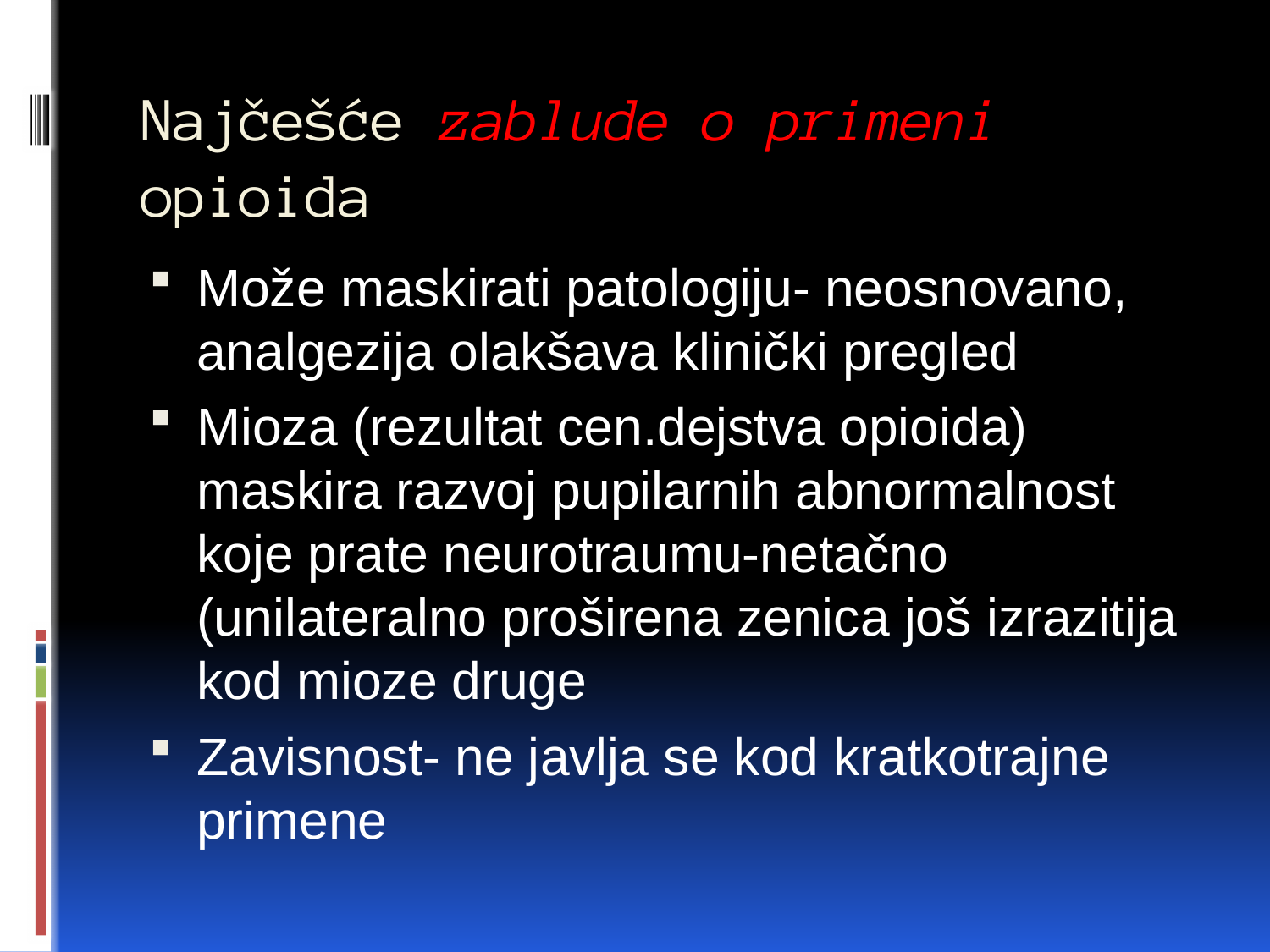

# Najčešće zablude o primeni opioida
Može maskirati patologiju- neosnovano, analgezija olakšava klinički pregled
Mioza (rezultat cen.dejstva opioida) maskira razvoj pupilarnih abnormalnost koje prate neurotraumu-netačno (unilateralno proširena zenica još izrazitija kod mioze druge
Zavisnost- ne javlja se kod kratkotrajne primene